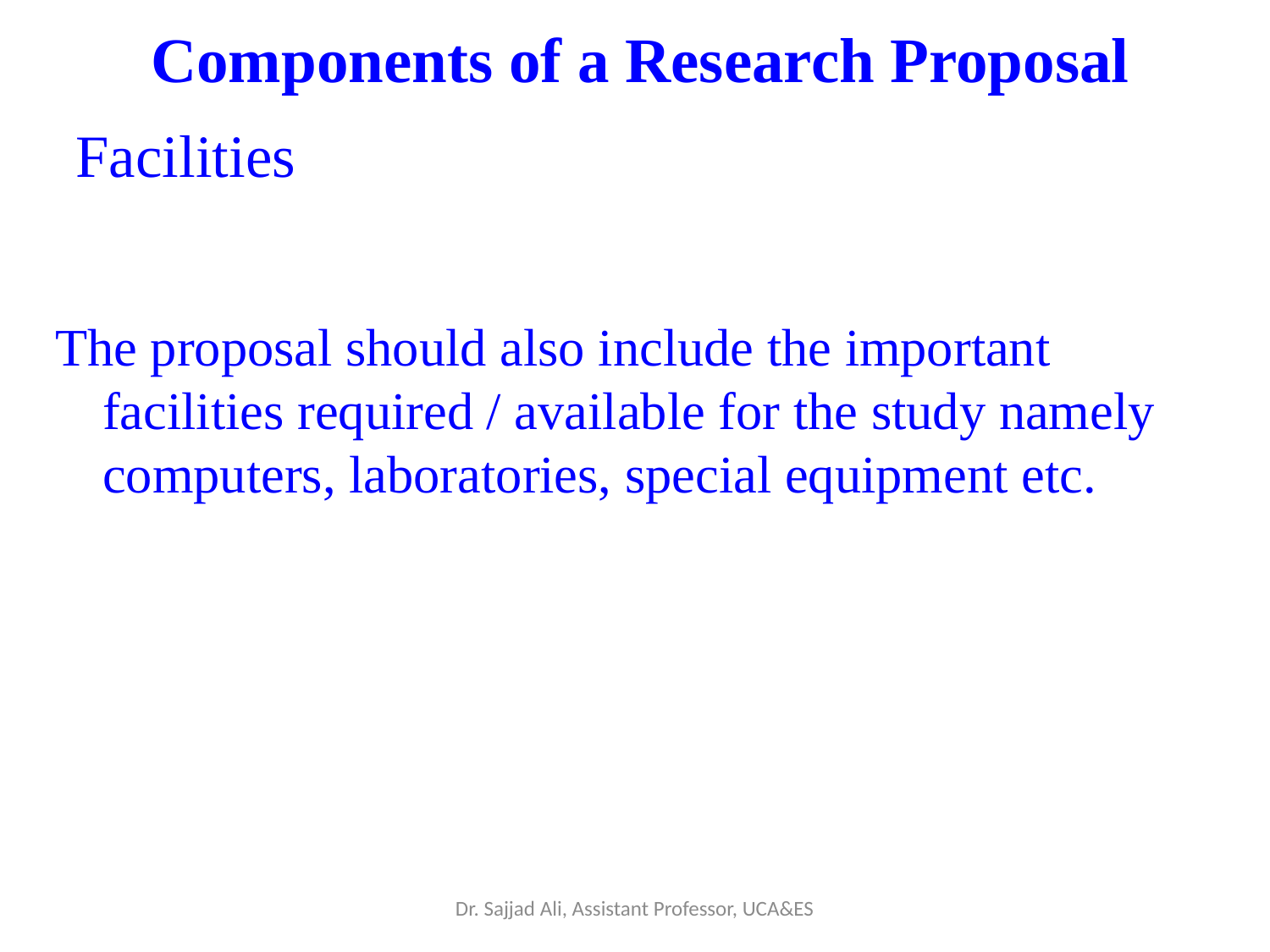

Components of a Research Proposal
Facilities
The proposal should also include the important facilities required / available for the study namely computers, laboratories, special equipment etc.
Dr. Sajjad Ali, Assistant Professor, UCA&ES